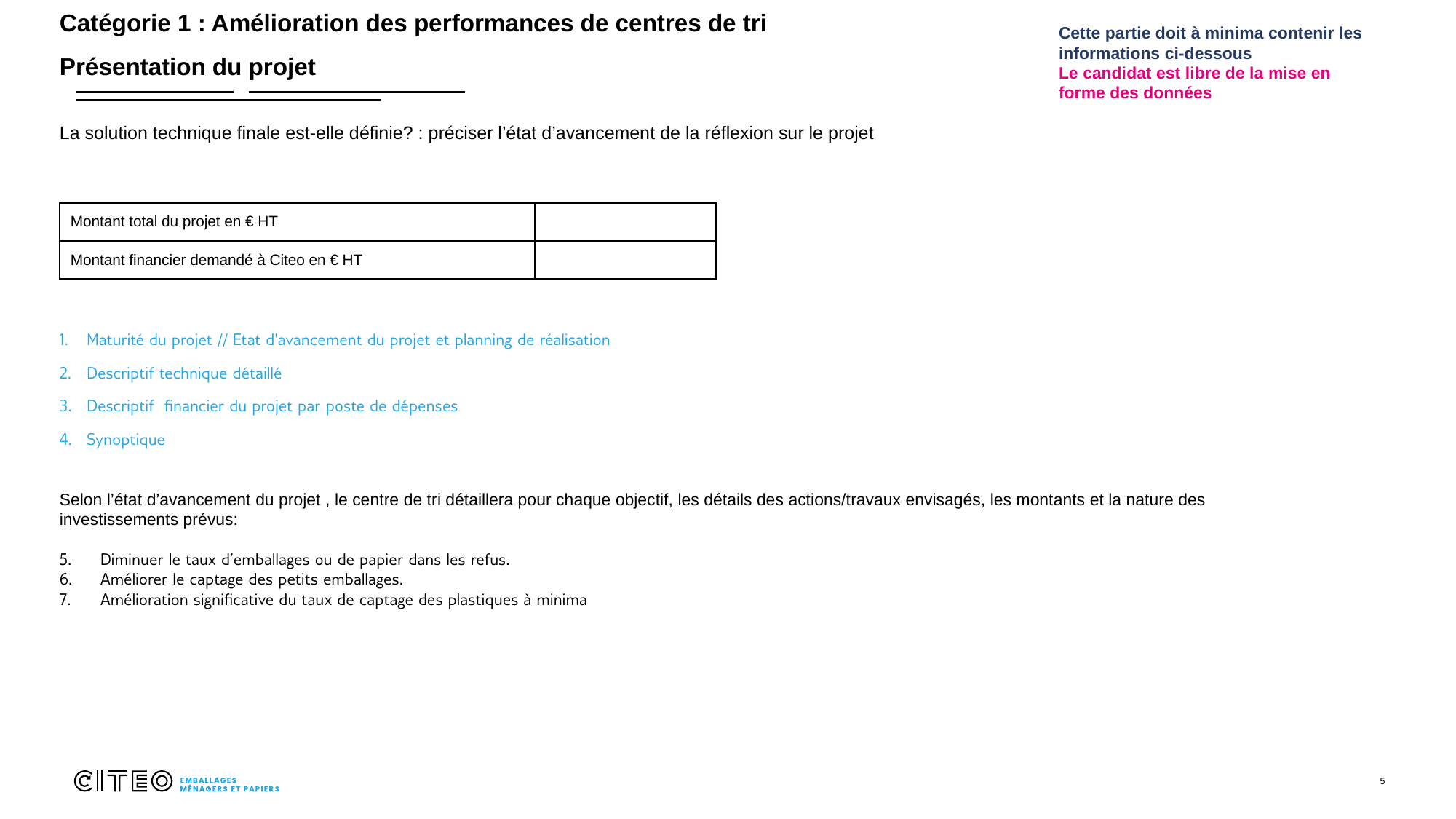

# Catégorie 1 : Amélioration des performances de centres de tri Présentation du projet
Cette partie doit à minima contenir les informations ci-dessous
Le candidat est libre de la mise en forme des données

La solution technique finale est-elle définie? : préciser l’état d’avancement de la réflexion sur le projet

Maturité du projet // Etat d'avancement du projet et planning de réalisation
Descriptif technique détaillé
Descriptif  financier du projet par poste de dépenses
Synoptique

Selon l’état d’avancement du projet , le centre de tri détaillera pour chaque objectif, les détails des actions/travaux envisagés, les montants et la nature des investissements prévus:

Diminuer le taux d’emballages ou de papier dans les refus.​
Améliorer le captage des petits emballages.​
Amélioration significative du taux de captage des plastiques à minima
| Montant total du projet en € HT |  |
| --- | --- |
| Montant financier demandé à Citeo en € HT |  |
5